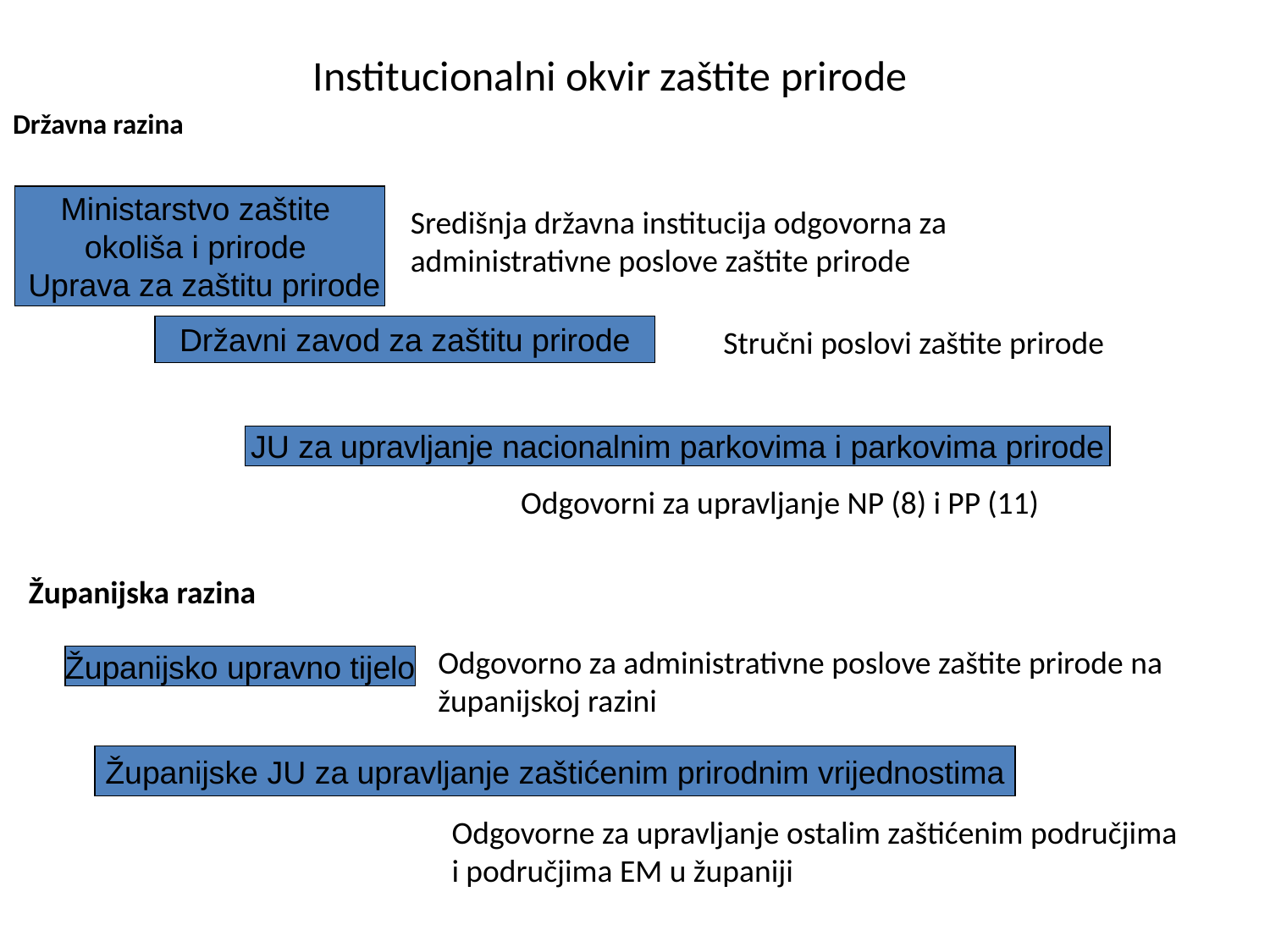

# Institucionalni okvir zaštite prirode
Državna razina
Ministarstvo zaštite
okoliša i prirode
 Uprava za zaštitu prirode
Središnja državna institucija odgovorna za
administrativne poslove zaštite prirode
Državni zavod za zaštitu prirode
Stručni poslovi zaštite prirode
JU za upravljanje nacionalnim parkovima i parkovima prirode
Odgovorni za upravljanje NP (8) i PP (11)
Županijska razina
Odgovorno za administrativne poslove zaštite prirode na
županijskoj razini
Županijsko upravno tijelo
Županijske JU za upravljanje zaštićenim prirodnim vrijednostima
Odgovorne za upravljanje ostalim zaštićenim područjima
i područjima EM u županiji